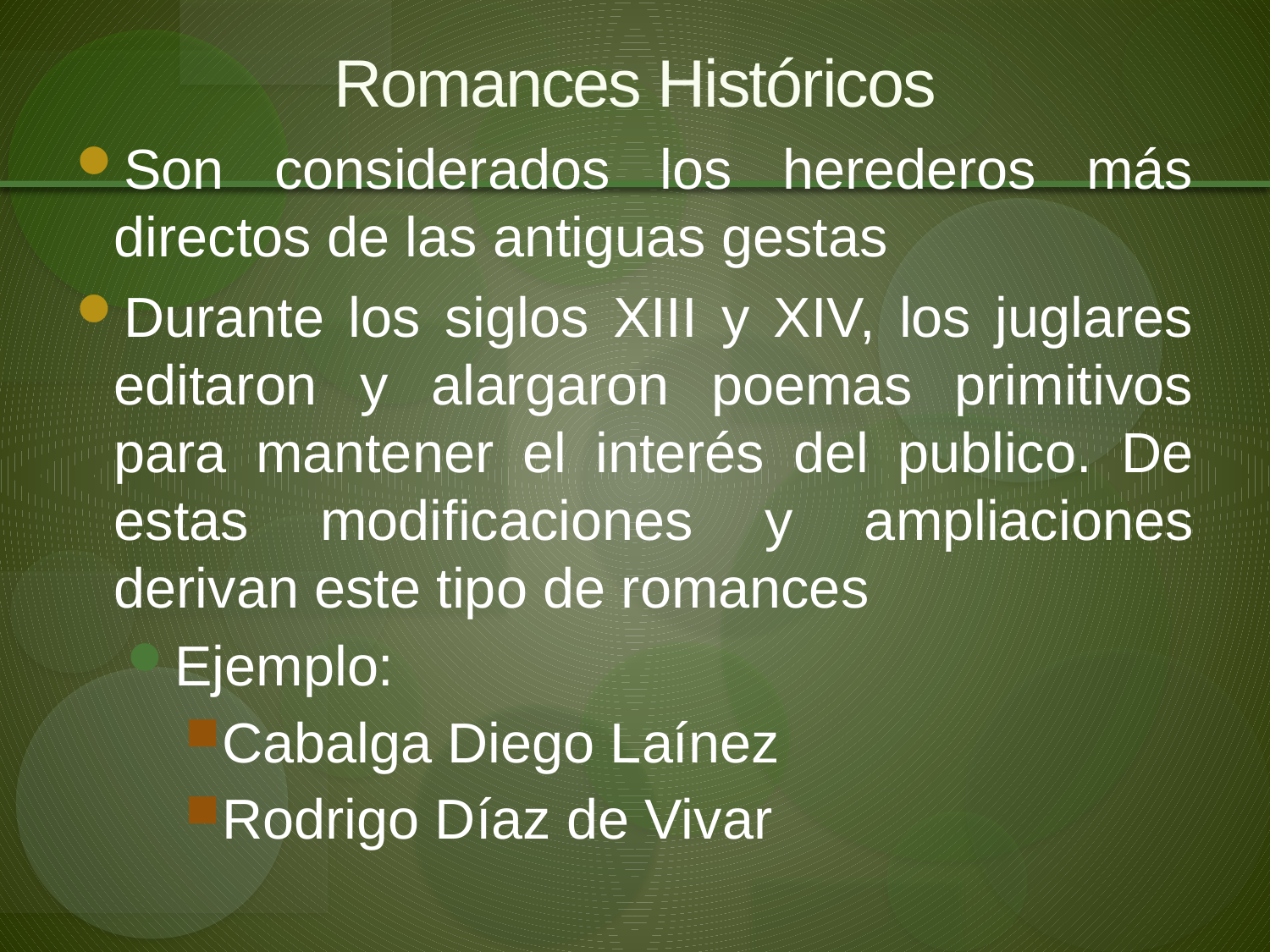

# Romances Históricos
Son considerados los herederos más directos de las antiguas gestas
Durante los siglos XIII y XIV, los juglares editaron y alargaron poemas primitivos para mantener el interés del publico. De estas modificaciones y ampliaciones derivan este tipo de romances
Ejemplo:
Cabalga Diego Laínez
Rodrigo Díaz de Vivar